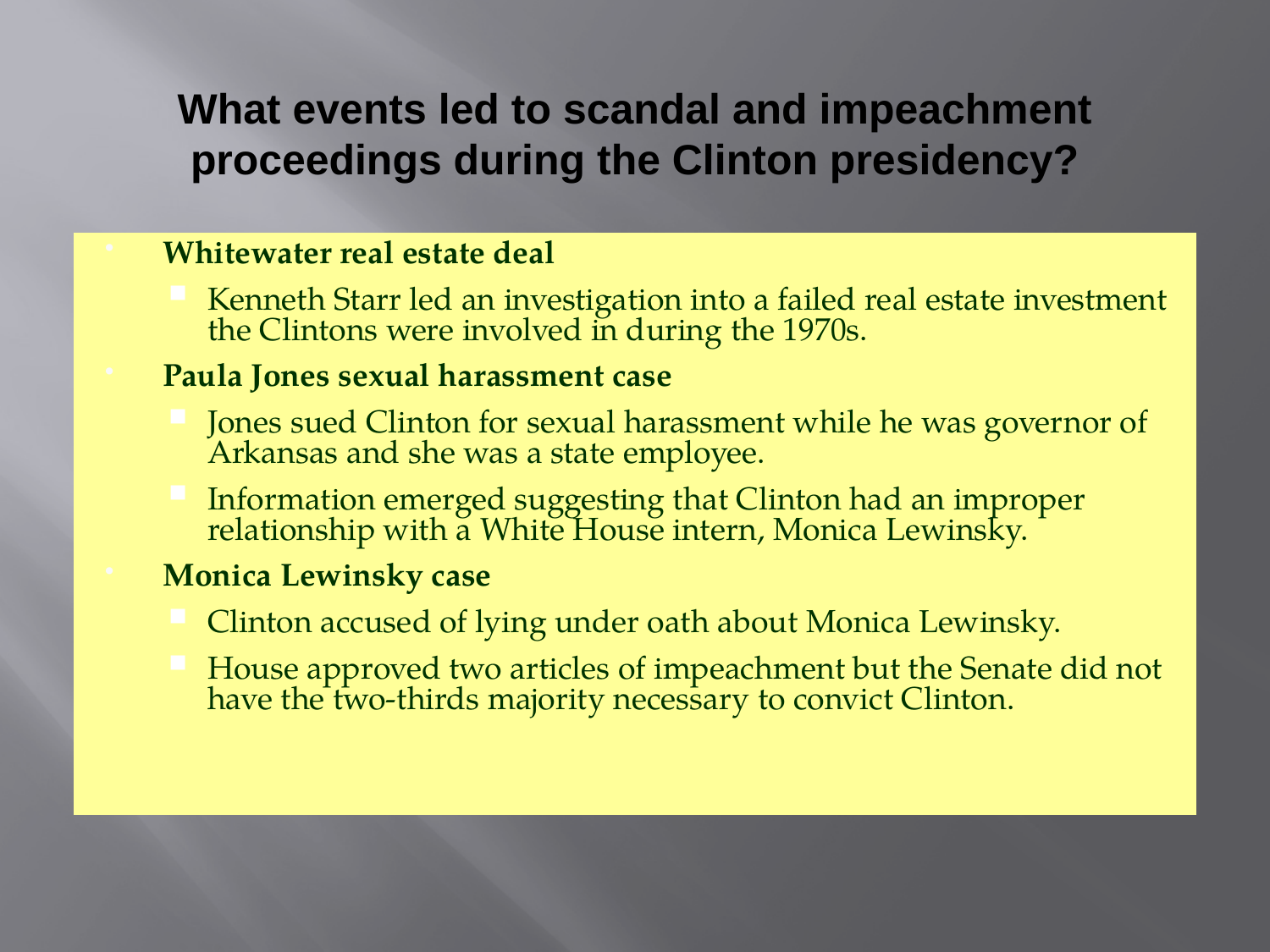

# What events led to scandal and impeachment proceedings during the Clinton presidency?
Whitewater real estate deal
Kenneth Starr led an investigation into a failed real estate investment the Clintons were involved in during the 1970s.
Paula Jones sexual harassment case
Jones sued Clinton for sexual harassment while he was governor of Arkansas and she was a state employee.
Information emerged suggesting that Clinton had an improper relationship with a White House intern, Monica Lewinsky.
Monica Lewinsky case
Clinton accused of lying under oath about Monica Lewinsky.
House approved two articles of impeachment but the Senate did not have the two-thirds majority necessary to convict Clinton.